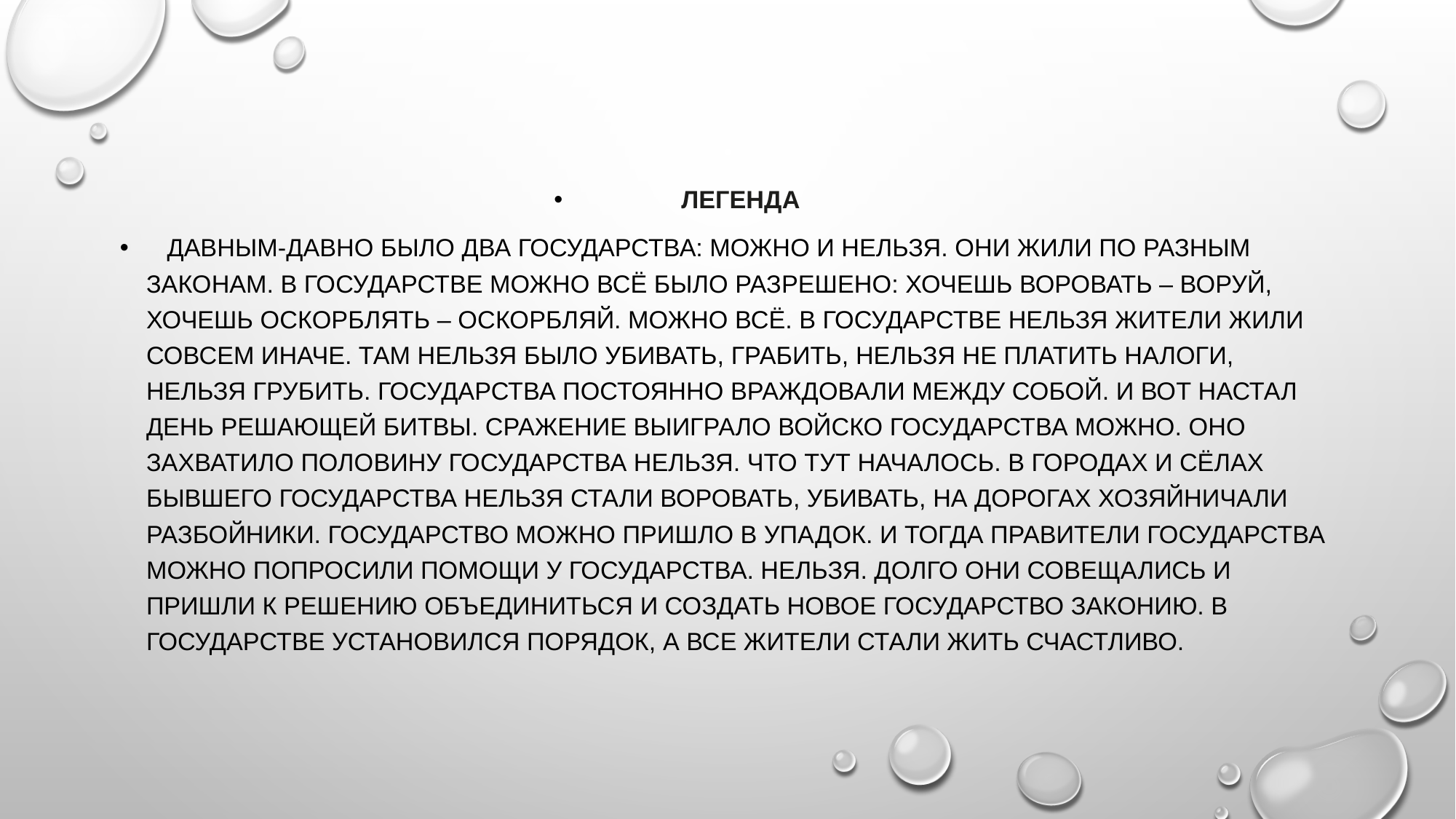

#
Легенда
   Давным-давно было два государства: Можно и Нельзя. Они жили по разным законам. В государстве Можно всё было разрешено: хочешь воровать – воруй, хочешь оскорблять – оскорбляй. Можно всё. В государстве Нельзя жители жили совсем иначе. Там нельзя было убивать, грабить, нельзя не платить налоги, нельзя грубить. Государства постоянно враждовали между собой. И вот настал день решающей битвы. Сражение выиграло войско государства Можно. Оно захватило половину государства Нельзя. Что тут началось. В городах и сёлах бывшего государства Нельзя стали воровать, убивать, на дорогах хозяйничали разбойники. Государство Можно пришло в упадок. И тогда правители государства Можно попросили помощи у государства. Нельзя. Долго они совещались и пришли к решению объединиться и создать новое государство Законию. В государстве установился порядок, а все жители стали жить счастливо.